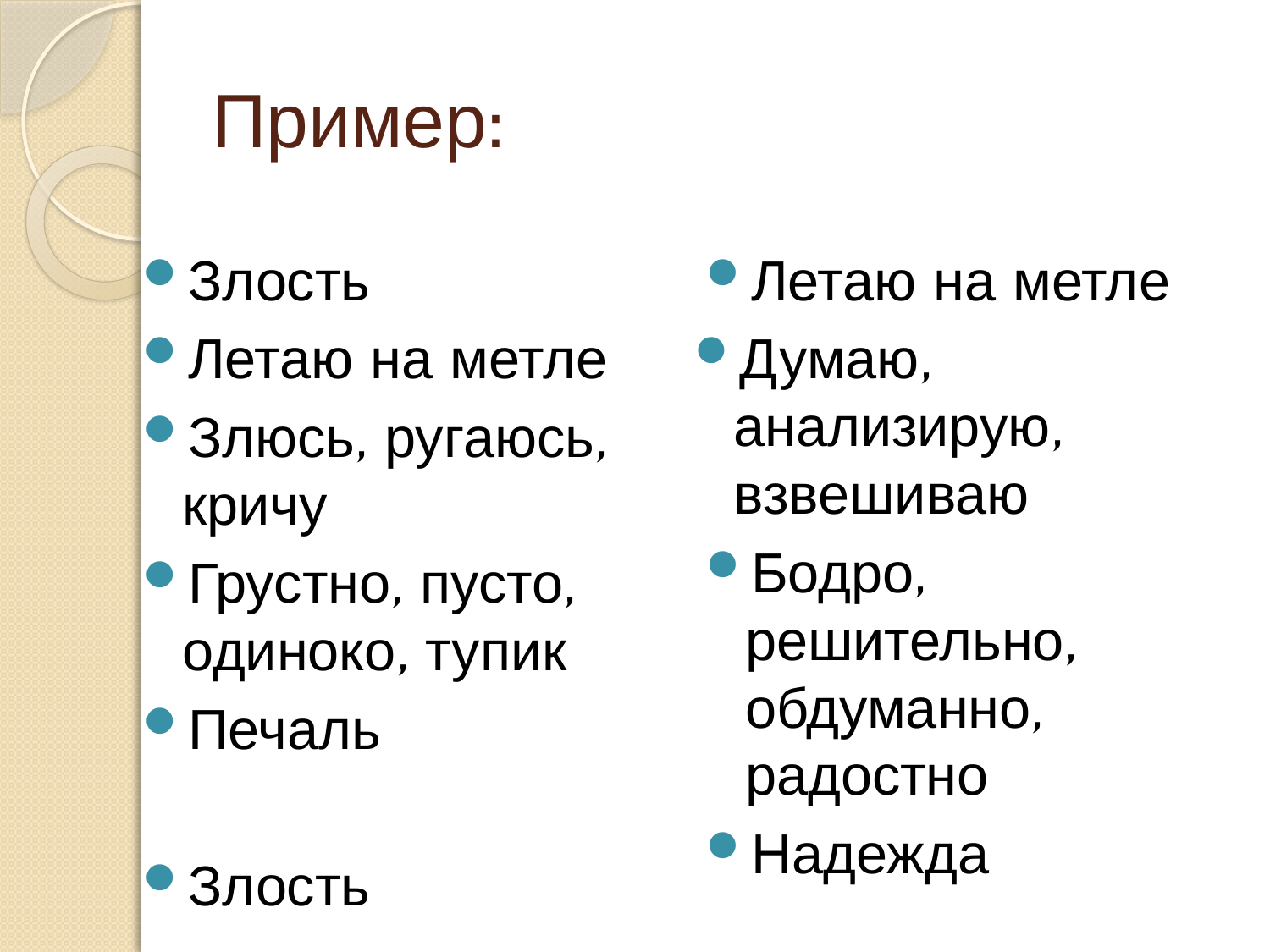

# Пример:
Злость
Летаю на метле
Злюсь, ругаюсь, кричу
Грустно, пусто, одиноко, тупик
Печаль

Злость
Летаю на метле
Думаю, анализирую, взвешиваю
Бодро, решительно, обдуманно, радостно
Надежда